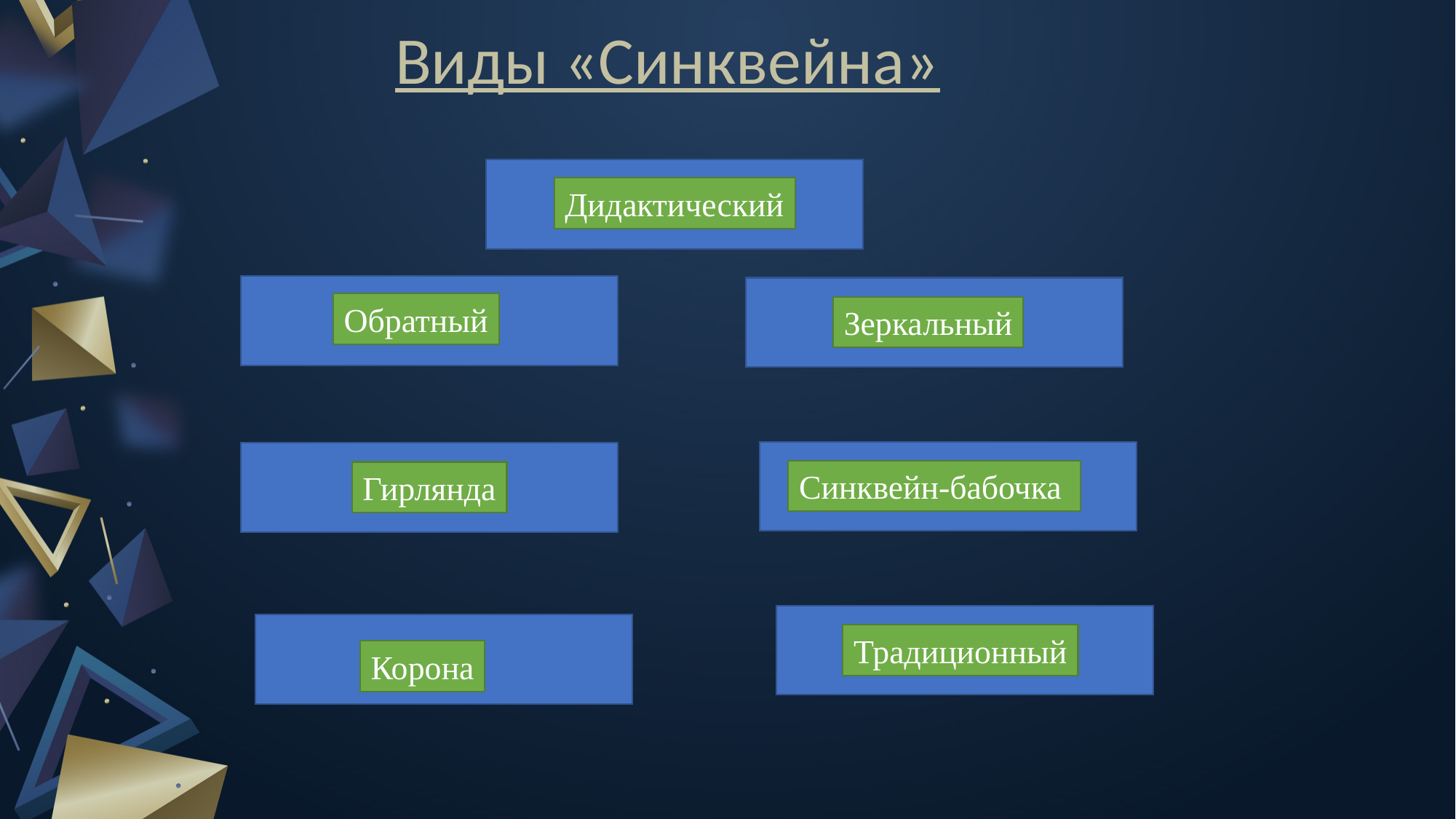

# Виды «Синквейна»

Дидактический

Обратный
Зеркальный

Синквейн-бабочка
Гирлянда

Традиционный
Корона